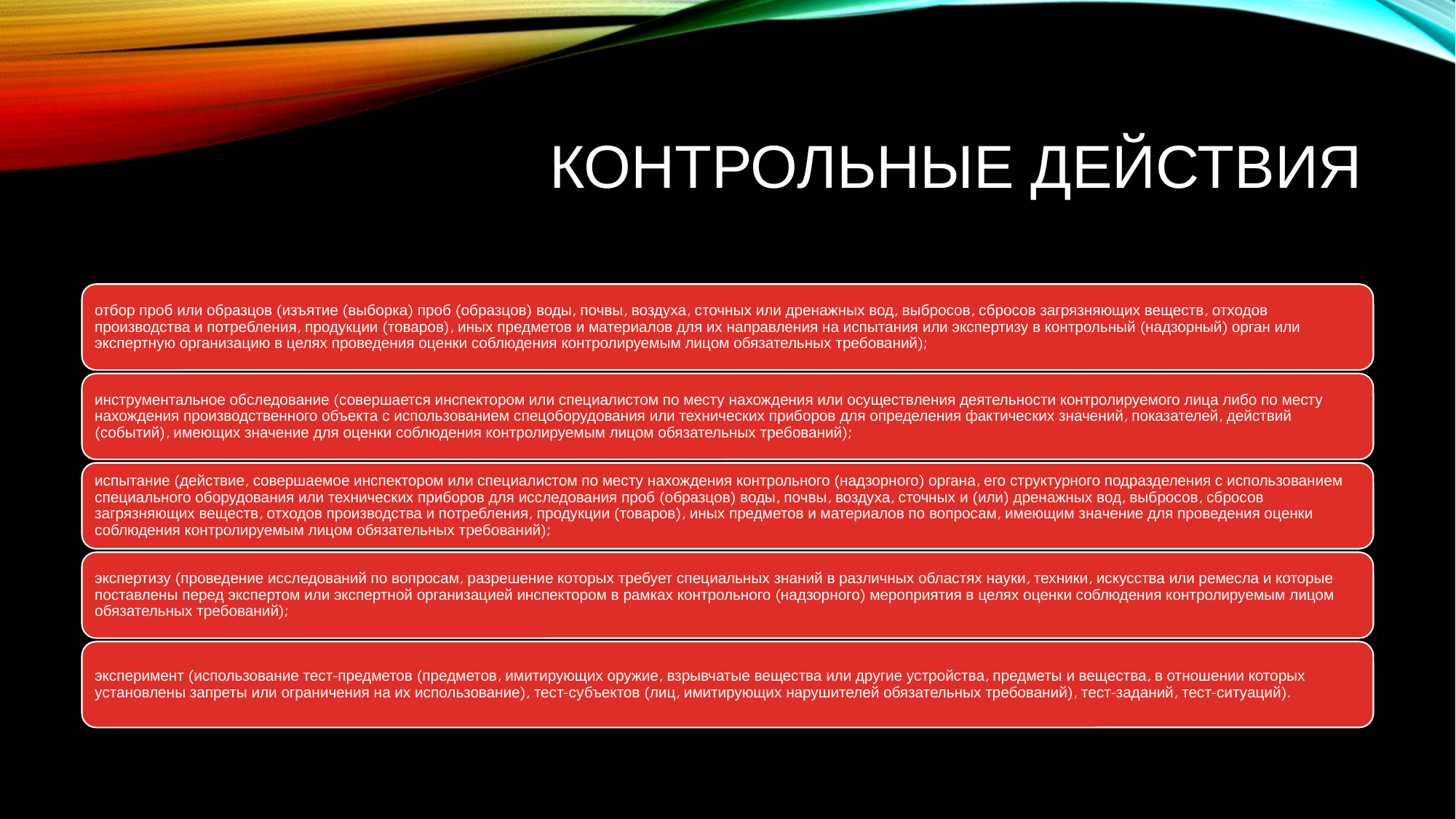

# Контрольные действия
отбор проб или образцов (изъятие (выборка) проб (образцов) воды, почвы, воздуха, сточных или дренажных вод, выбросов, сбросов загрязняющих веществ, отходов производства и потребления, продукции (товаров), иных предметов и материалов для их направления на испытания или экспертизу в контрольный (надзорный) орган или экспертную организацию в целях проведения оценки соблюдения контролируемым лицом обязательных требований);
инструментальное обследование (совершается инспектором или специалистом по месту нахождения или осуществления деятельности контролируемого лица либо по месту нахождения производственного объекта с использованием спецоборудования или технических приборов для определения фактических значений, показателей, действий (событий), имеющих значение для оценки соблюдения контролируемым лицом обязательных требований);
испытание (действие, совершаемое инспектором или специалистом по месту нахождения контрольного (надзорного) органа, его структурного подразделения с использованием специального оборудования или технических приборов для исследования проб (образцов) воды, почвы, воздуха, сточных и (или) дренажных вод, выбросов, сбросов загрязняющих веществ, отходов производства и потребления, продукции (товаров), иных предметов и материалов по вопросам, имеющим значение для проведения оценки соблюдения контролируемым лицом обязательных требований);
экспертизу (проведение исследований по вопросам, разрешение которых требует специальных знаний в различных областях науки, техники, искусства или ремесла и которые поставлены перед экспертом или экспертной организацией инспектором в рамках контрольного (надзорного) мероприятия в целях оценки соблюдения контролируемым лицом обязательных требований);
эксперимент (использование тест-предметов (предметов, имитирующих оружие, взрывчатые вещества или другие устройства, предметы и вещества, в отношении которых установлены запреты или ограничения на их использование), тест-субъектов (лиц, имитирующих нарушителей обязательных требований), тест-заданий, тест-ситуаций).